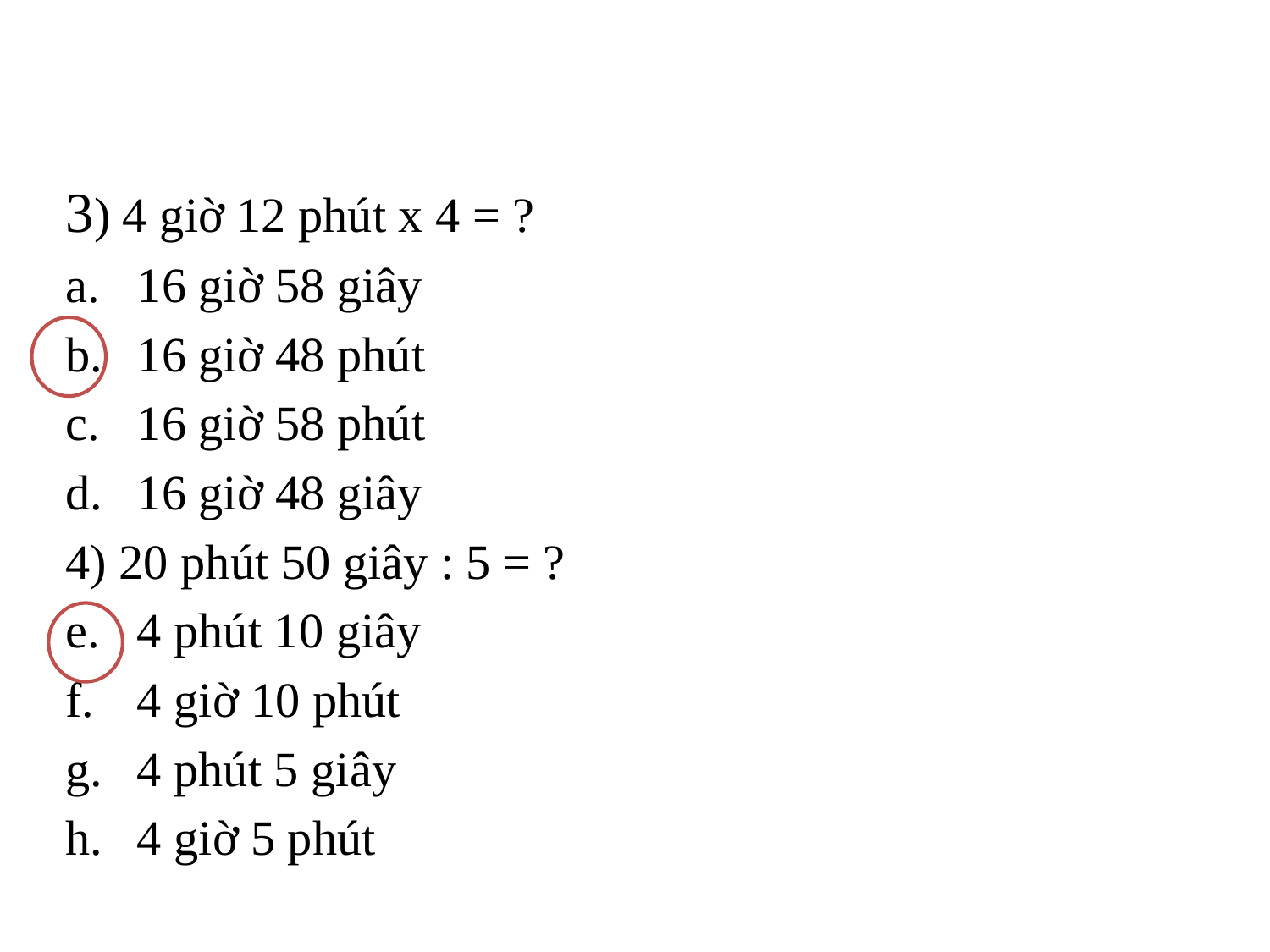

3) 4 giờ 12 phút x 4 = ?
16 giờ 58 giây
16 giờ 48 phút
16 giờ 58 phút
16 giờ 48 giây
4) 20 phút 50 giây : 5 = ?
4 phút 10 giây
4 giờ 10 phút
4 phút 5 giây
4 giờ 5 phút